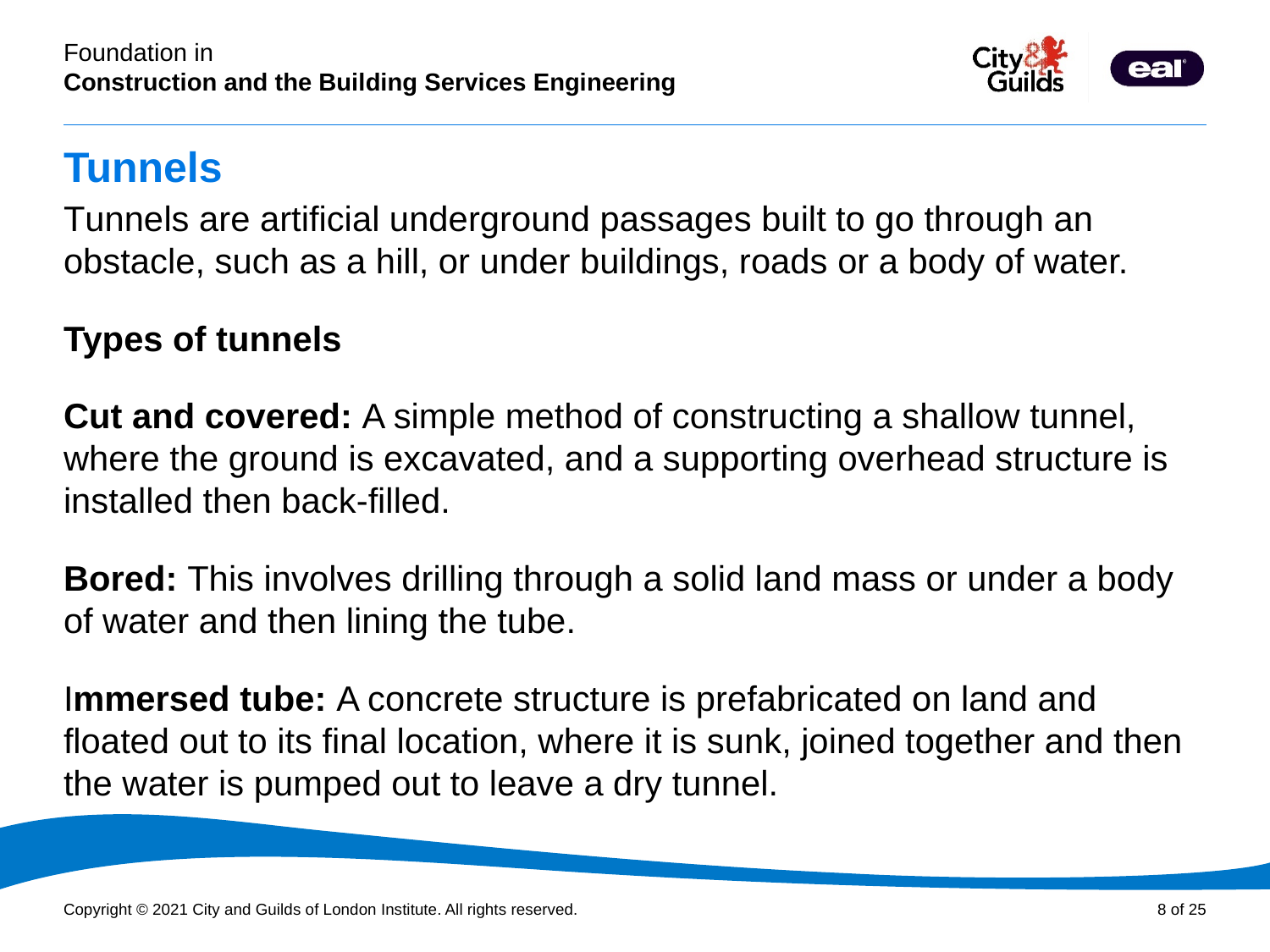

# Tunnels
Tunnels are artificial underground passages built to go through an obstacle, such as a hill, or under buildings, roads or a body of water.
Types of tunnels
Cut and covered: A simple method of constructing a shallow tunnel, where the ground is excavated, and a supporting overhead structure is installed then back-filled.
Bored: This involves drilling through a solid land mass or under a body of water and then lining the tube.
Immersed tube: A concrete structure is prefabricated on land and floated out to its final location, where it is sunk, joined together and then the water is pumped out to leave a dry tunnel.